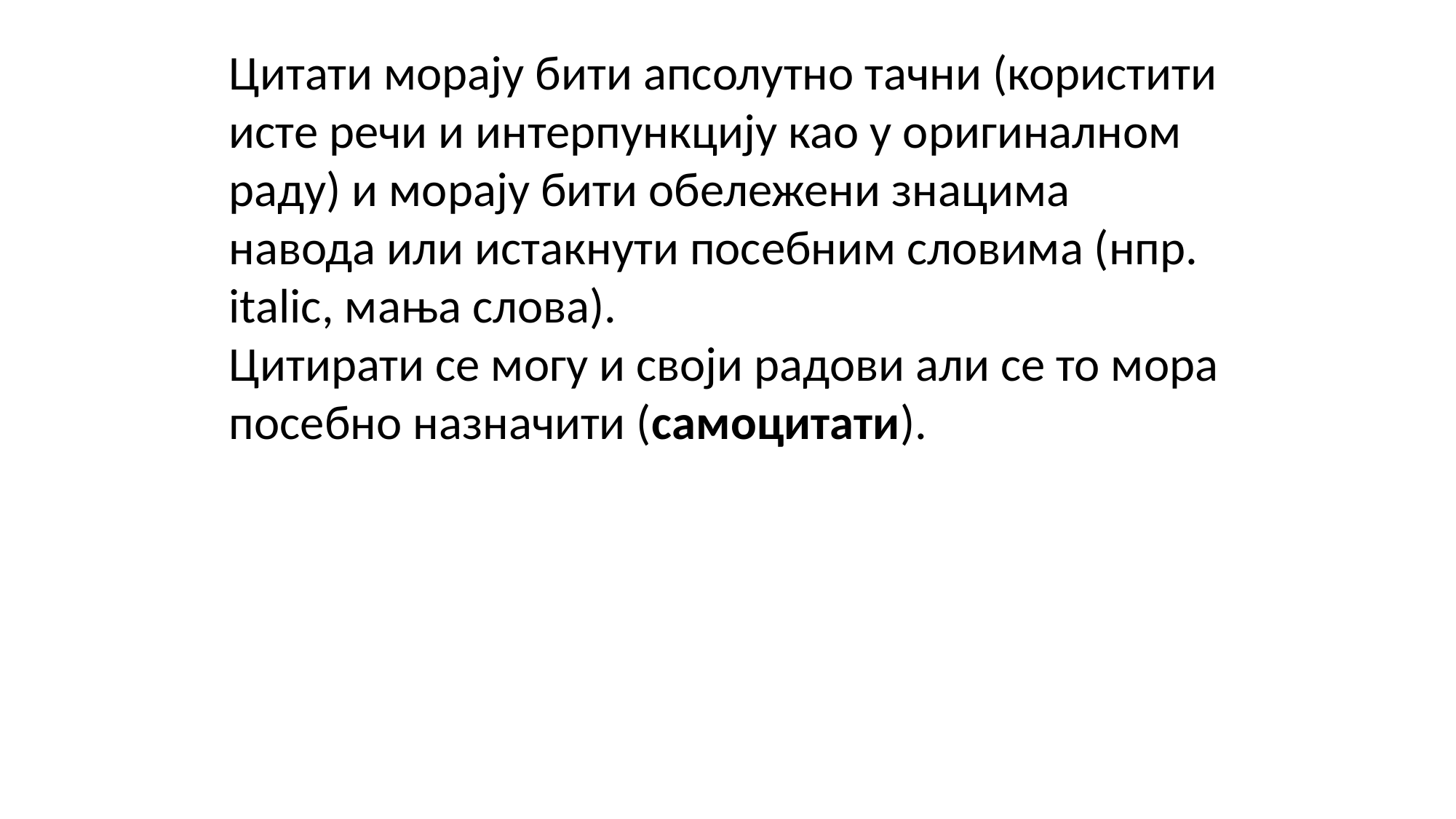

Цитати морају бити апсолутно тачни (користити исте речи и интерпункцију као у оригиналном раду) и морају бити обележени знацима навода или истакнути посебним словима (нпр. italic, мања слова).
Цитирати се могу и своји радови али се то мора посебно назначити (самоцитати).